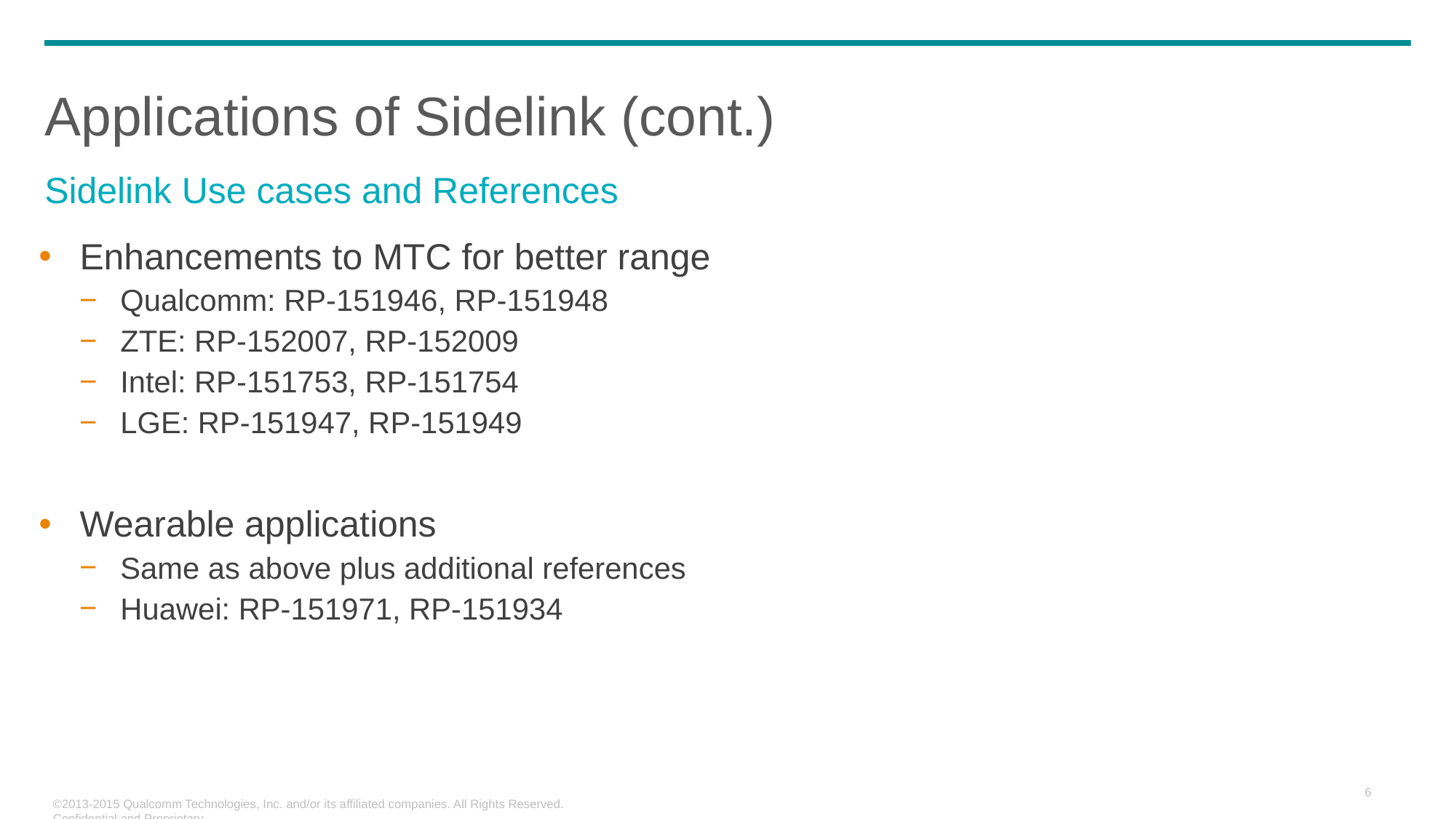

# Applications of Sidelink (cont.)
Sidelink Use cases and References
Enhancements to MTC for better range
Qualcomm: RP-151946, RP-151948
ZTE: RP-152007, RP-152009
Intel: RP-151753, RP-151754
LGE: RP-151947, RP-151949

Wearable applications
Same as above plus additional references
Huawei: RP-151971, RP-151934